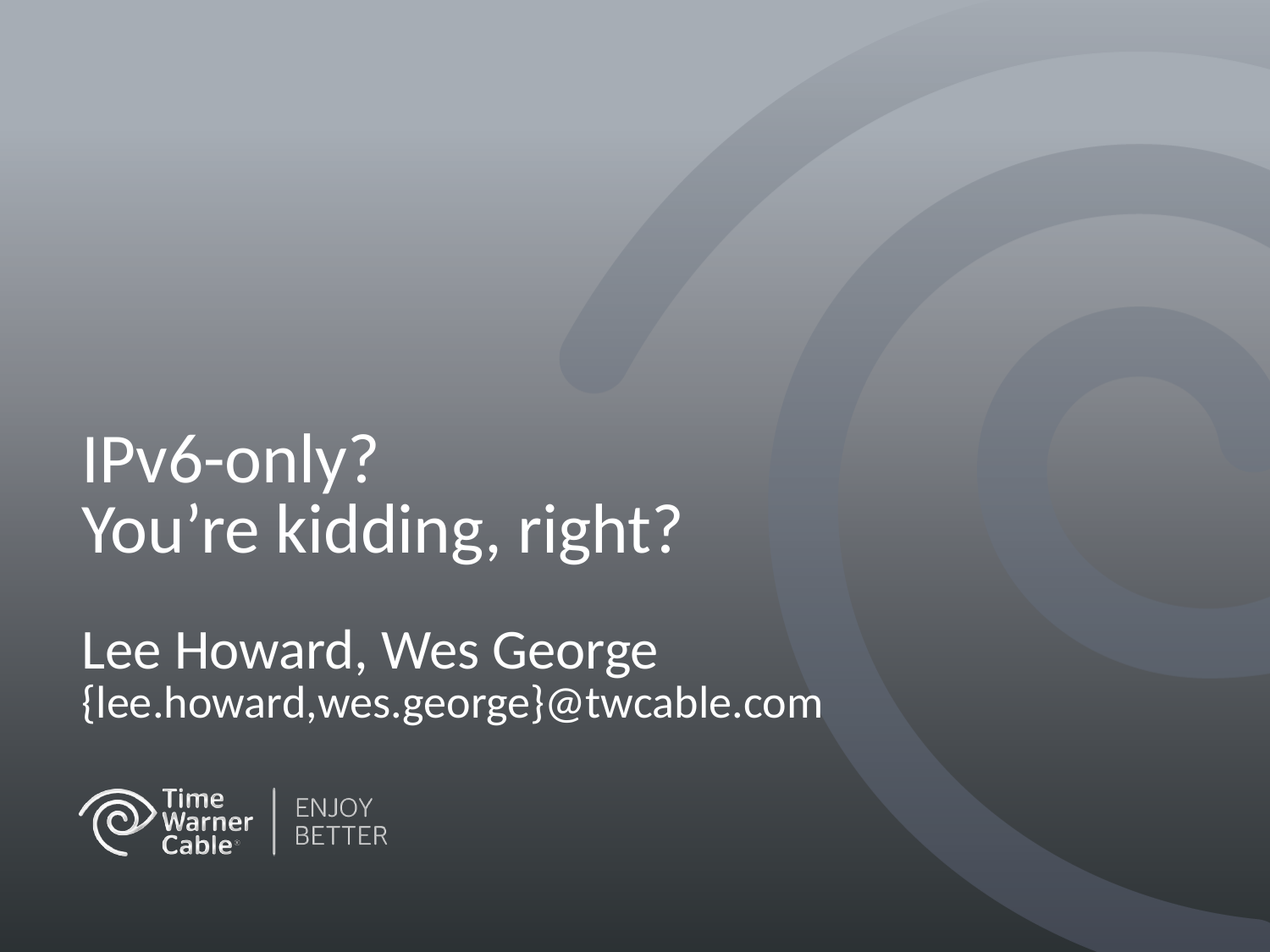

IPv6-only?
You’re kidding, right?

Lee Howard, Wes George
{lee.howard,wes.george}@twcable.com